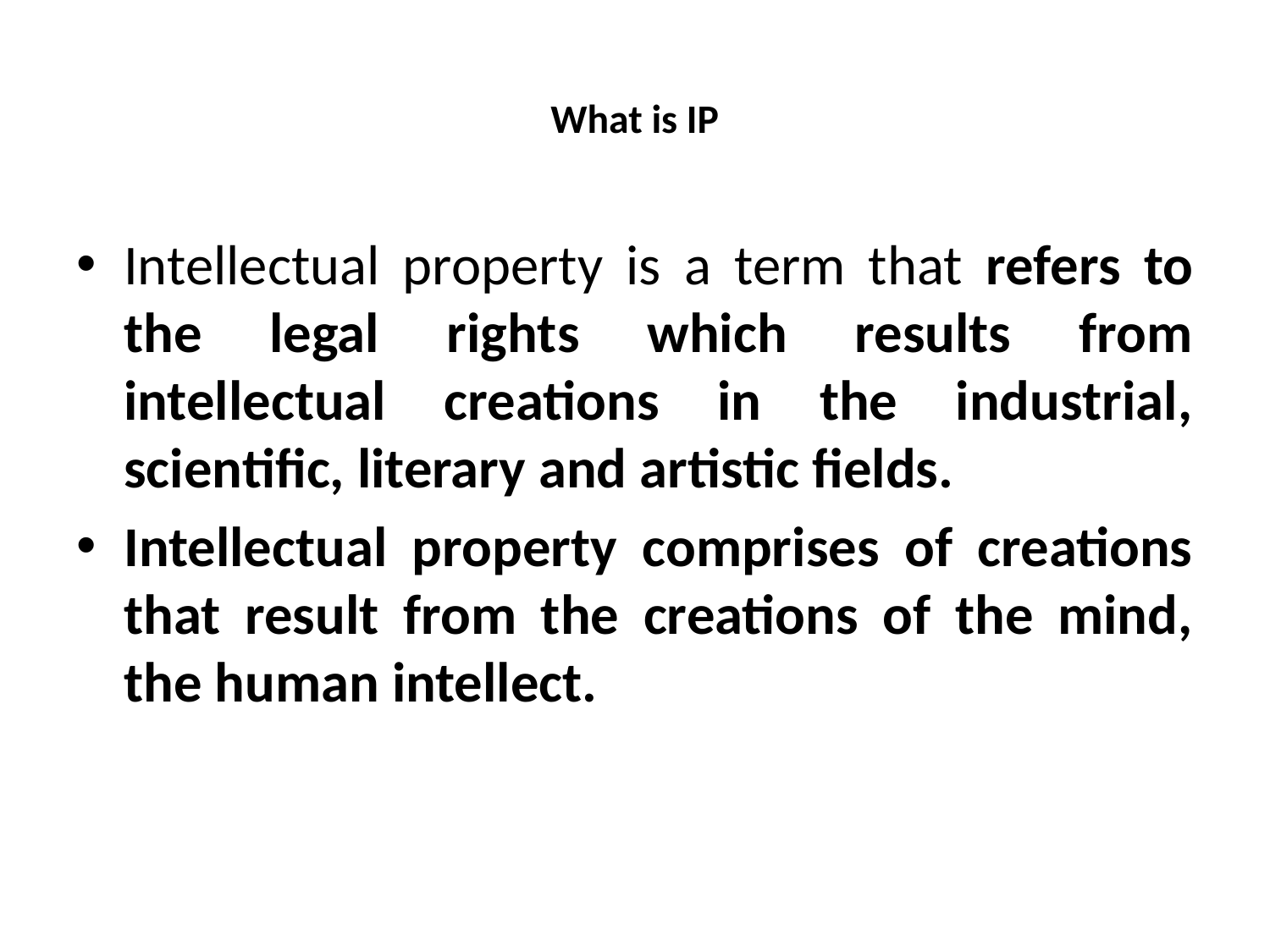

# What is IP
Intellectual property is a term that refers to the legal rights which results from intellectual creations in the industrial, scientific, literary and artistic fields.
Intellectual property comprises of creations that result from the creations of the mind, the human intellect.